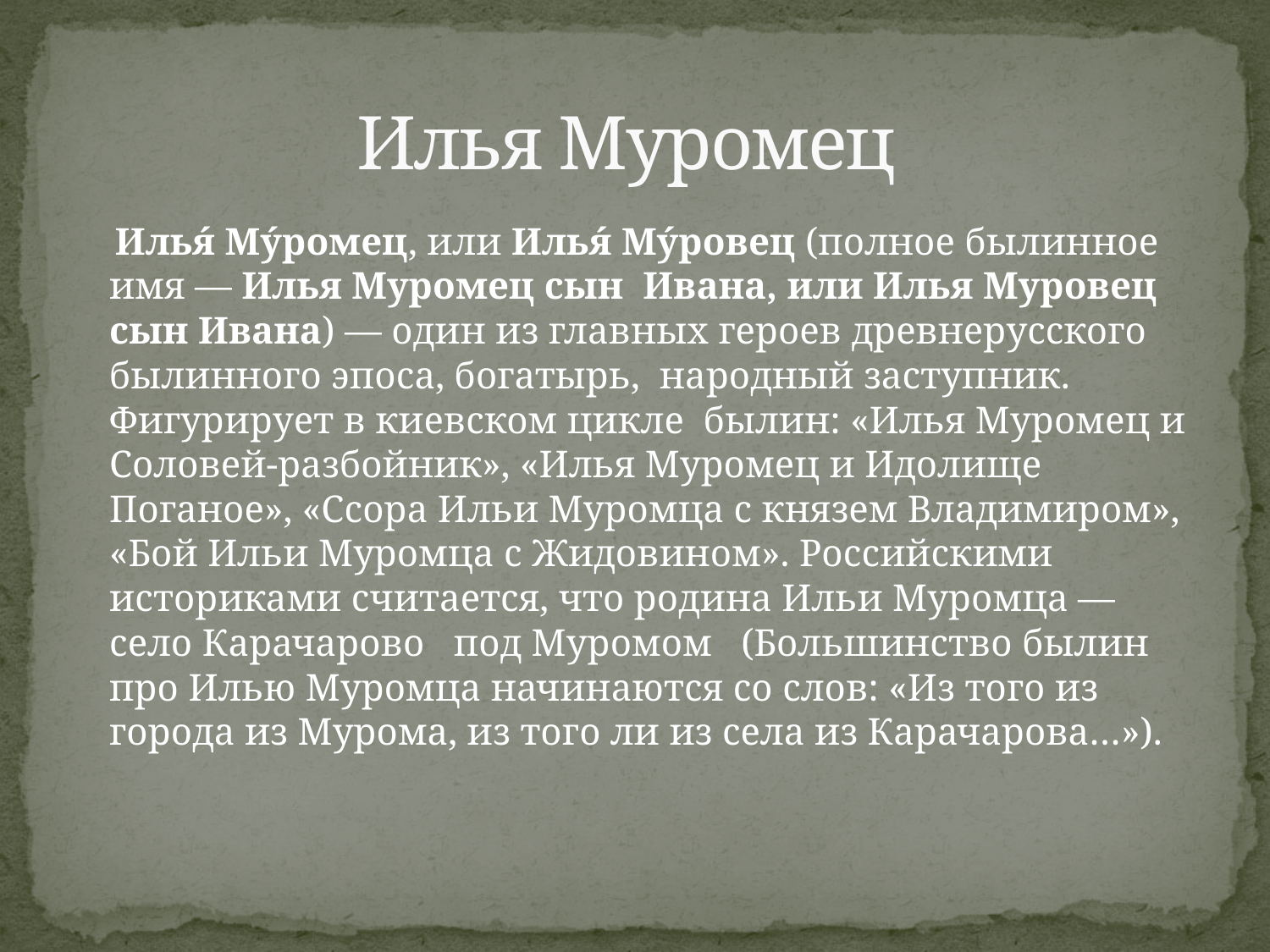

# Илья Муромец
    Илья́ Му́ромец, или Илья́ Му́ровец (полное былинное имя — Илья Муромец сын  Ивана, или Илья Муровец сын Ивана) — один из главных героев древнерусского былинного эпоса, богатырь,  народный заступник. Фигурирует в киевском цикле  былин: «Илья Муромец и Соловей-разбойник», «Илья Муромец и Идолище Поганое», «Ссора Ильи Муромца с князем Владимиром», «Бой Ильи Муромца с Жидовином». Российскими историками считается, что родина Ильи Муромца — село Карачарово   под Муромом   (Большинство былин про Илью Муромца начинаются со слов: «Из того из города из Мурома, из того ли из села из Карачарова…»).